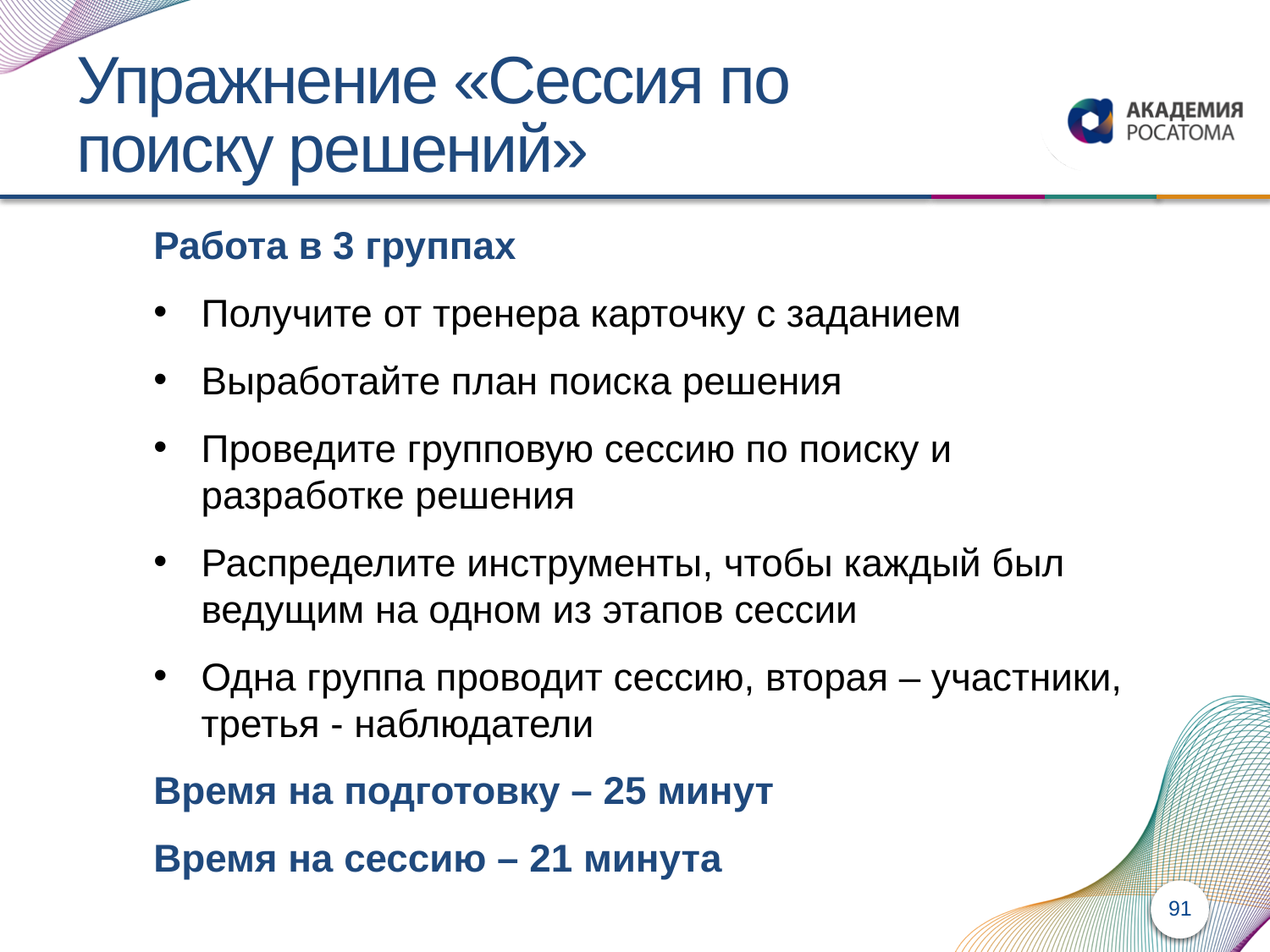

# Упражнение «Сессия по поиску решений»
Работа в 3 группах
Получите от тренера карточку с заданием
Выработайте план поиска решения
Проведите групповую сессию по поиску и разработке решения
Распределите инструменты, чтобы каждый был ведущим на одном из этапов сессии
Одна группа проводит сессию, вторая – участники, третья - наблюдатели
Время на подготовку – 25 минут
Время на сессию – 21 минута
91